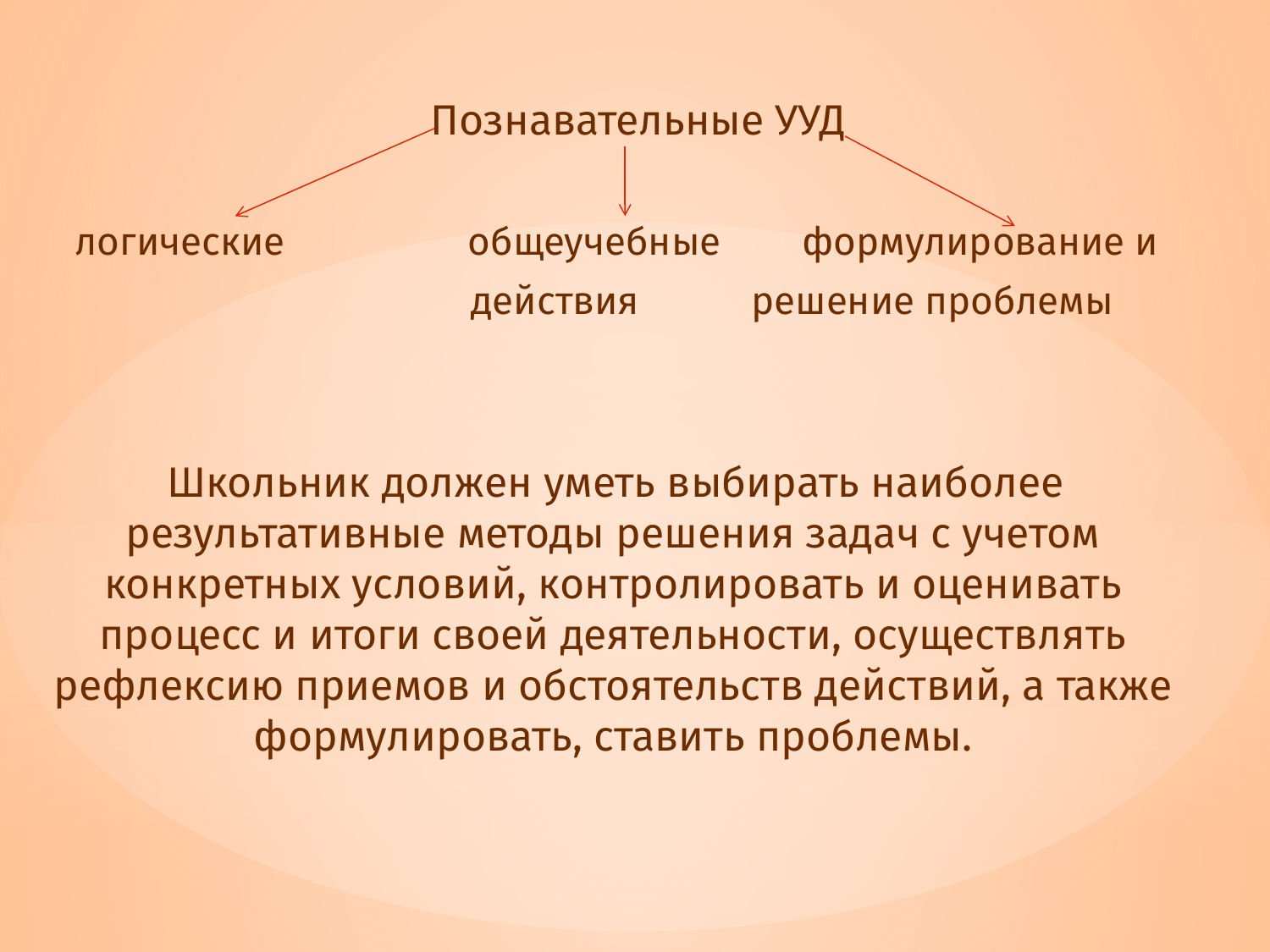

Познавательные УУД

    логические                  общеучебные        формулирование и
                                           действия           решение проблемы

      Школьник должен уметь выбирать наиболее      результативные методы решения задач с учетом конкретных условий, контролировать и оценивать процесс и итоги своей деятельности, осуществлять рефлексию приемов и обстоятельств действий, а также формулировать, ставить проблемы.
#